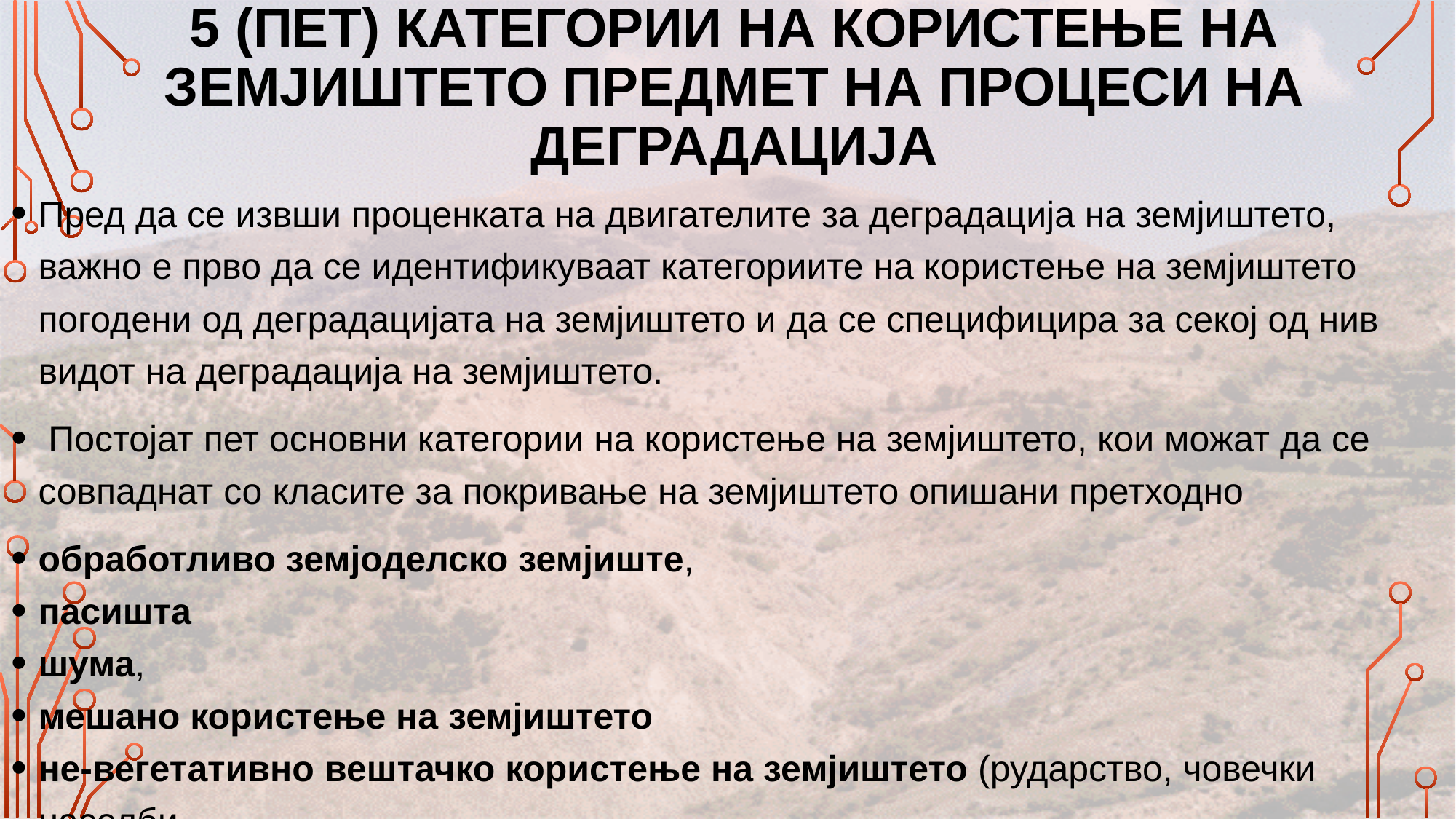

# 5 (пет) категории на користење на земјиштето предмет на процеси на деградација
Пред да се извши проценката на двигателите за деградација на земјиштето, важно е прво да се идентификуваат категориите на користење на земјиштето погодени од деградацијата на земјиштето и да се специфицира за секој од нив видот на деградација на земјиштето.
 Постојат пет основни категории на користење на земјиштето, кои можат да се совпаднат со класите за покривање на земјиштето опишани претходно
обработливо земјоделско земјиште,
пасишта
шума,
мешано користење на земјиштето
не-вегетативно вештачко користење на земјиштето (рударство, човечки населби...,